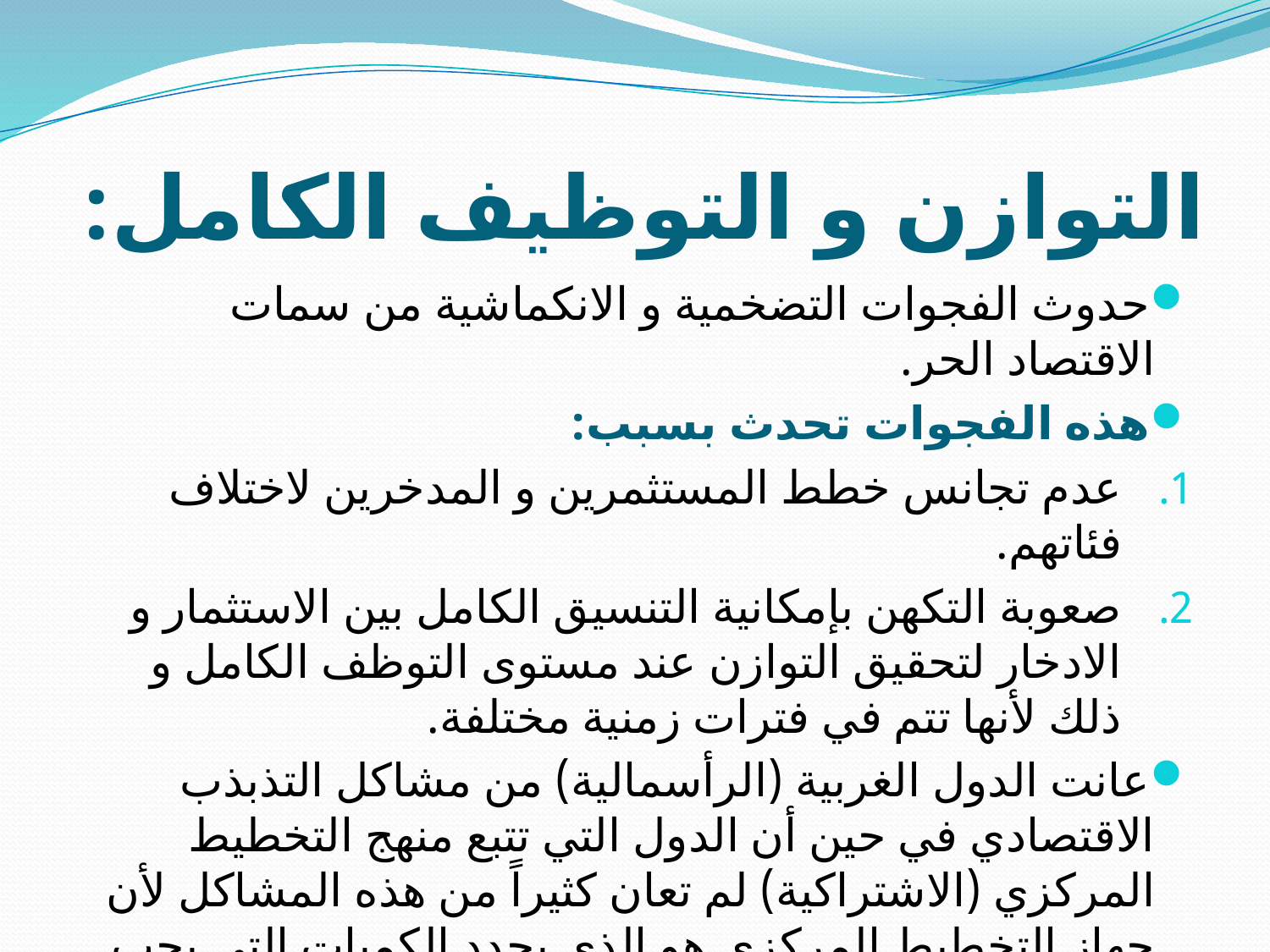

# التوازن و التوظيف الكامل:
حدوث الفجوات التضخمية و الانكماشية من سمات الاقتصاد الحر.
هذه الفجوات تحدث بسبب:
عدم تجانس خطط المستثمرين و المدخرين لاختلاف فئاتهم.
صعوبة التكهن بإمكانية التنسيق الكامل بين الاستثمار و الادخار لتحقيق التوازن عند مستوى التوظف الكامل و ذلك لأنها تتم في فترات زمنية مختلفة.
عانت الدول الغربية (الرأسمالية) من مشاكل التذبذب الاقتصادي في حين أن الدول التي تتبع منهج التخطيط المركزي (الاشتراكية) لم تعان كثيراً من هذه المشاكل لأن جهاز التخطيط المركزي هو الذي يحدد الكميات التي يجب استثمارها.